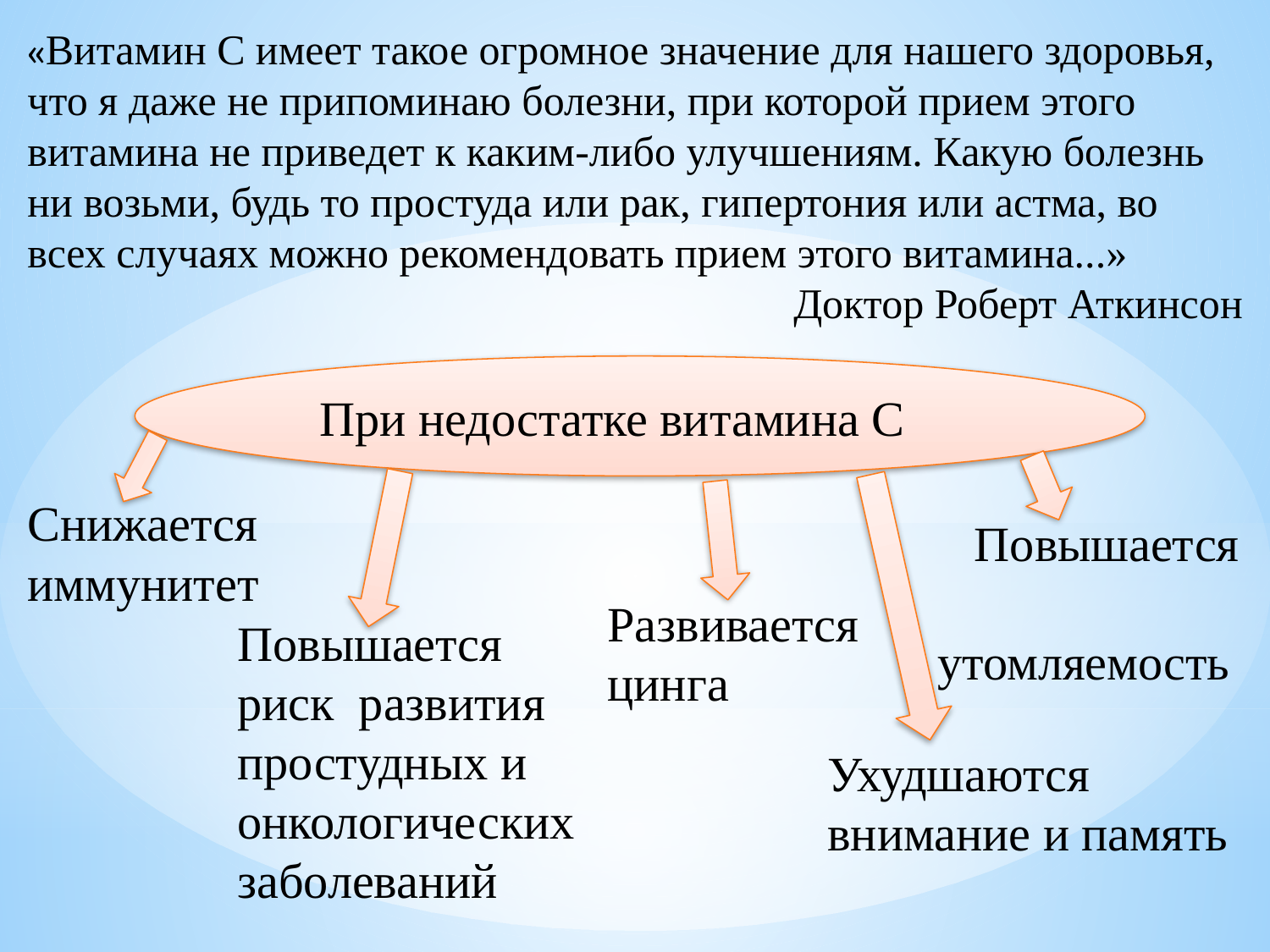

«Витамин С имеет такое огромное значение для нашего здоровья, что я даже не припоминаю болезни, при которой прием этого витамина не приведет к каким-либо улучшениям. Какую болезнь ни возьми, будь то простуда или рак, гипертония или астма, во всех случаях можно рекомендовать прием этого витамина...»
Доктор Роберт Аткинсон
  При недостатке витамина С

Снижается иммунитет
   Повышается        утомляемость
Развивается цинга
Повышается
риск  развития      простудных и онкологических заболеваний
Ухудшаются внимание и память